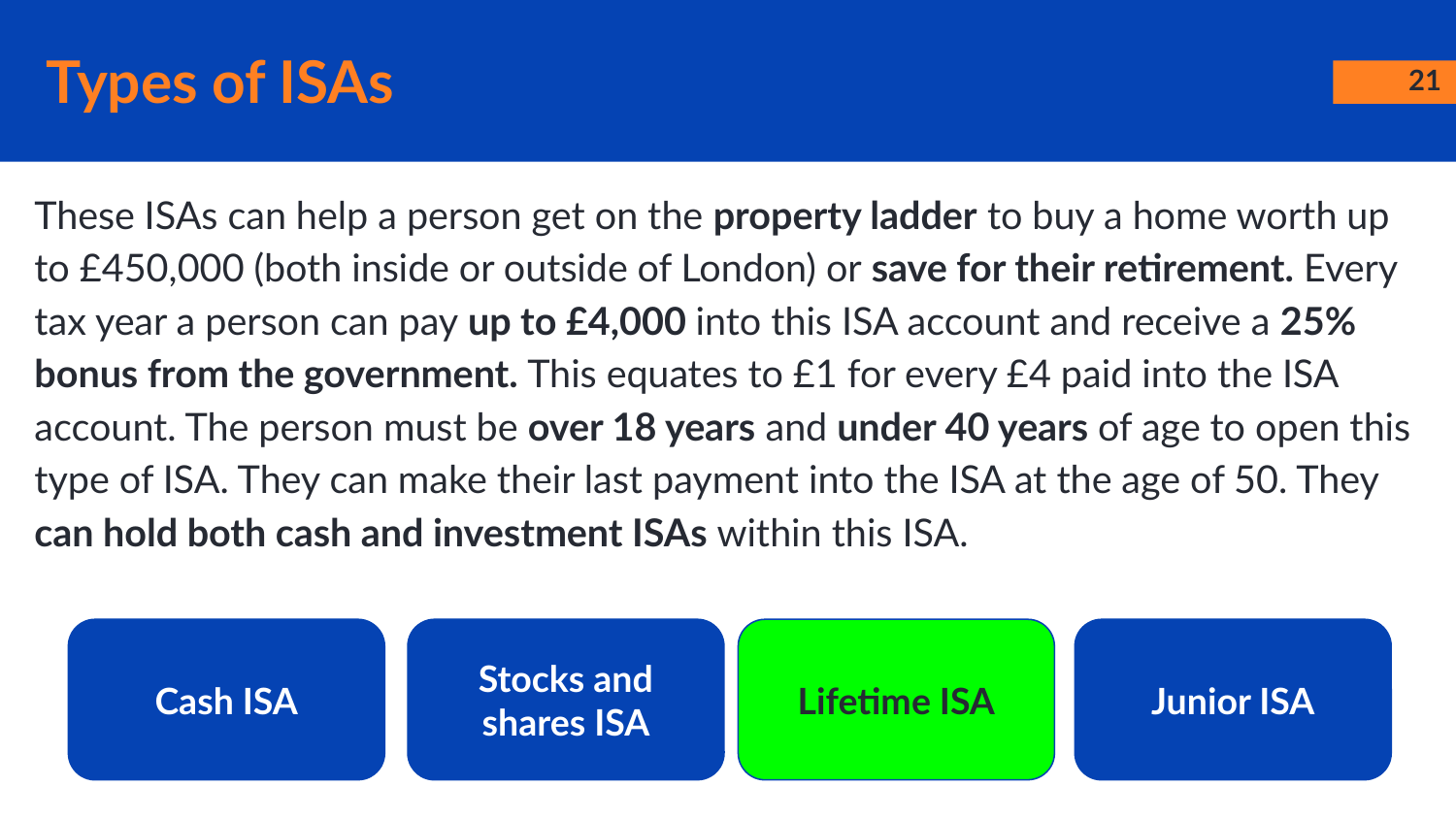

# Types of ISAs

21
These ISAs can help a person get on the property ladder to buy a home worth up to £450,000 (both inside or outside of London) or save for their retirement. Every tax year a person can pay up to £4,000 into this ISA account and receive a 25% bonus from the government. This equates to £1 for every £4 paid into the ISA account. The person must be over 18 years and under 40 years of age to open this type of ISA. They can make their last payment into the ISA at the age of 50. They can hold both cash and investment ISAs within this ISA.

Electricity bills

Weekly food shop
Lunch out
Cash ISA
Stocks and shares ISA
Lifetime ISA
Junior ISA
Lunch out